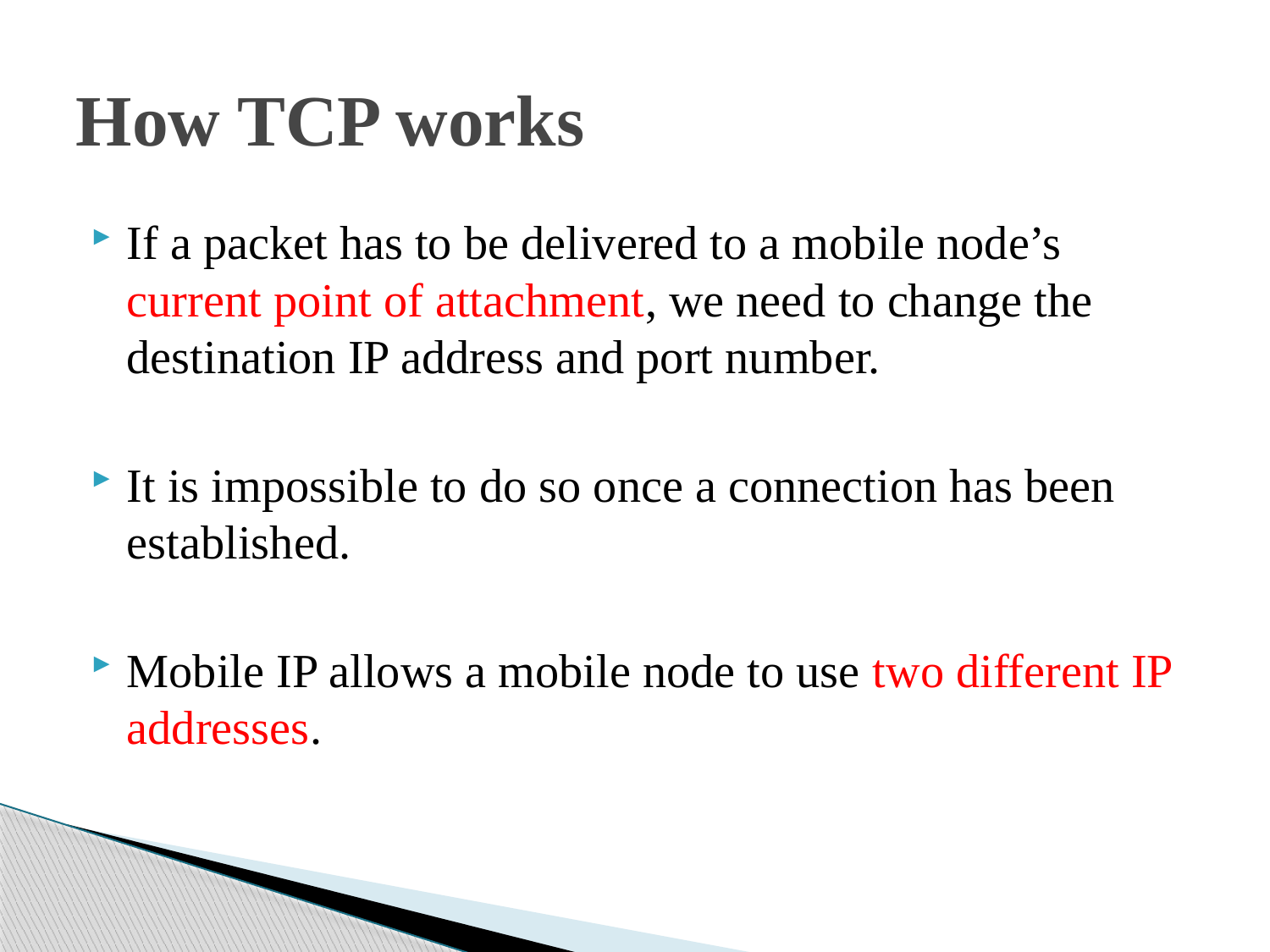

# How TCP works
If a packet has to be delivered to a mobile node’s current point of attachment, we need to change the destination IP address and port number.

It is impossible to do so once a connection has been established.

Mobile IP allows a mobile node to use two different IP addresses.